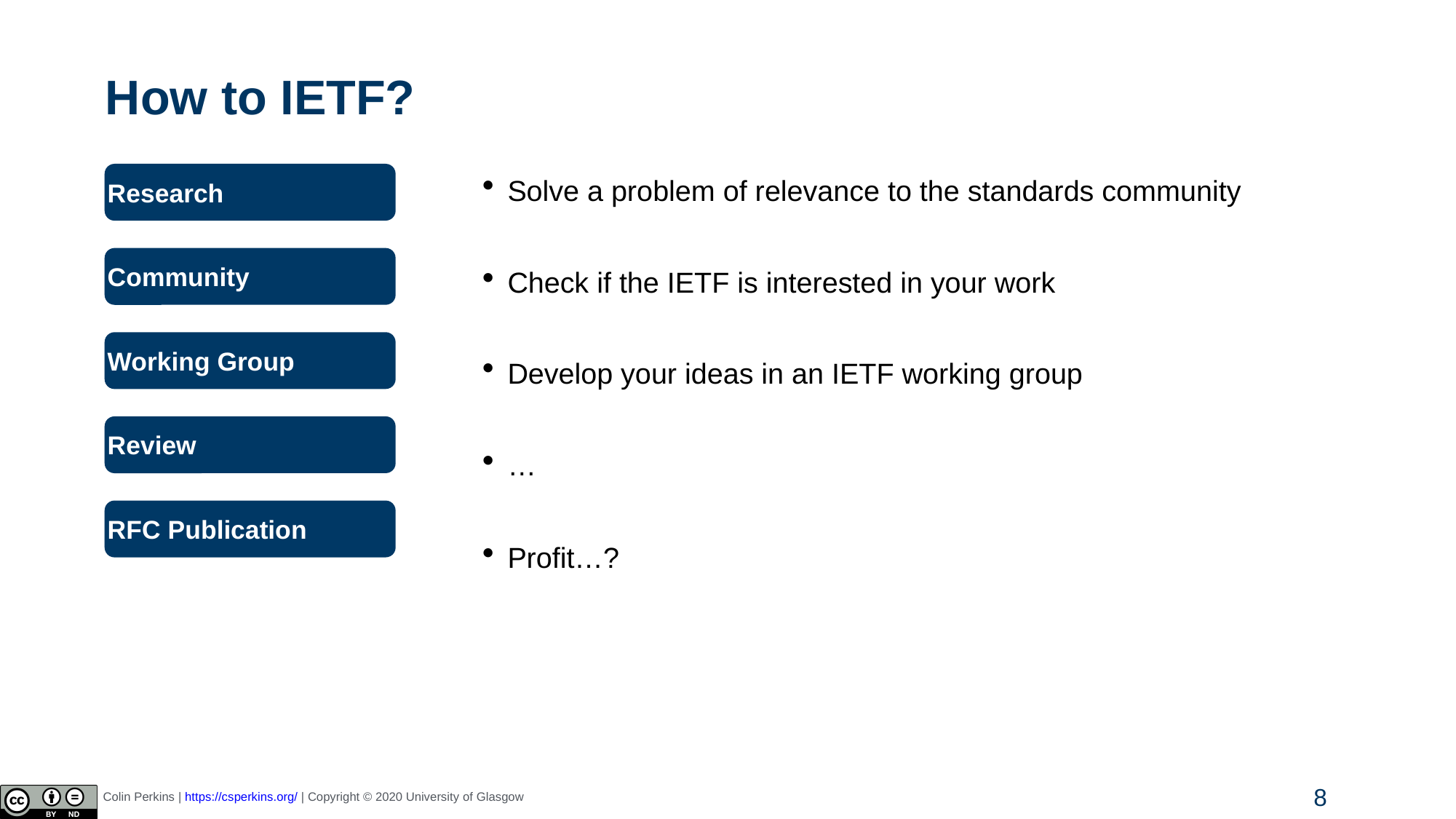

# How to IETF?
Research
Solve a problem of relevance to the standards community

Check if the IETF is interested in your work

Develop your ideas in an IETF working group

…

Profit…?
Community
Working Group
Review
RFC Publication
8